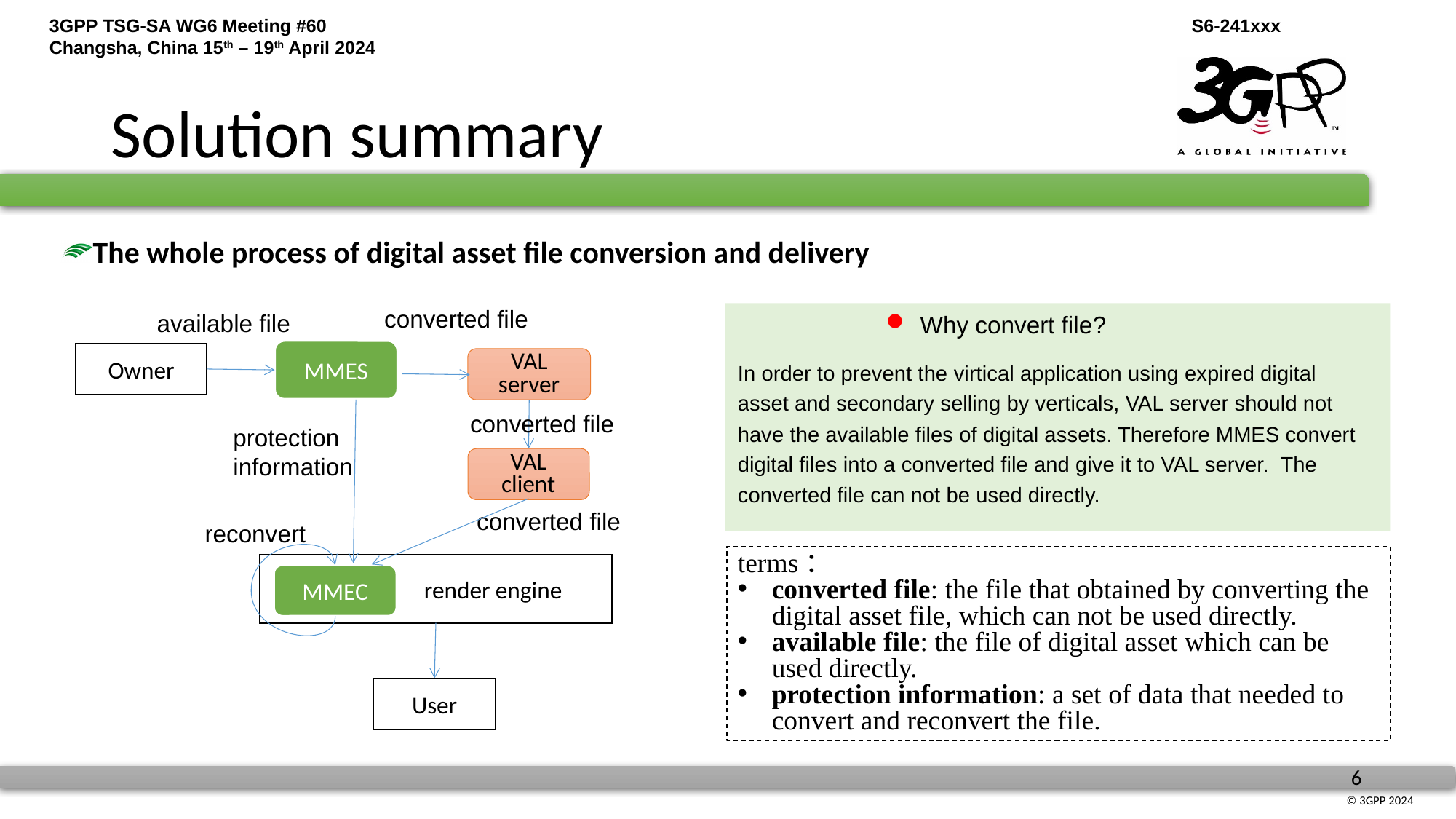

# Solution summary
The whole process of digital asset file conversion and delivery

converted file
available file
MMES
Owner
VAL server
converted file
protection information
VAL client
converted file
reconvert
                     render engine
MMEC
User

Why convert file?
In order to prevent the virtical application using expired digital asset and secondary selling by verticals, VAL server should not have the available files of digital assets. Therefore MMES convert digital files into a converted file and give it to VAL server.  The converted file can not be used directly.
terms：
converted file: the file that obtained by converting the digital asset file, which can not be used directly.
available file: the file of digital asset which can be used directly.
protection information: a set of data that needed to convert and reconvert the file.